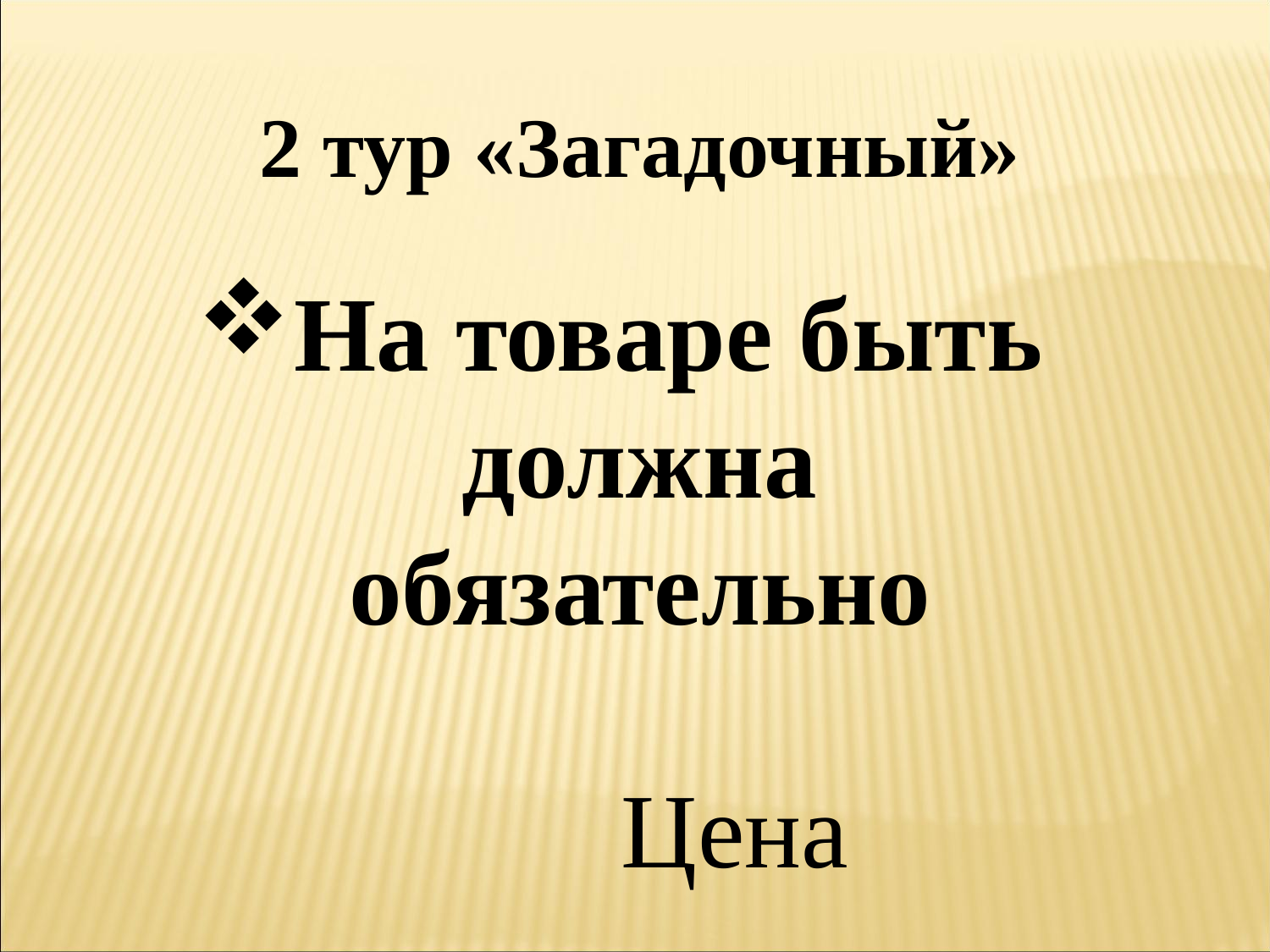

2 тур «Загадочный»

На товаре быть должна обязательно
Цена